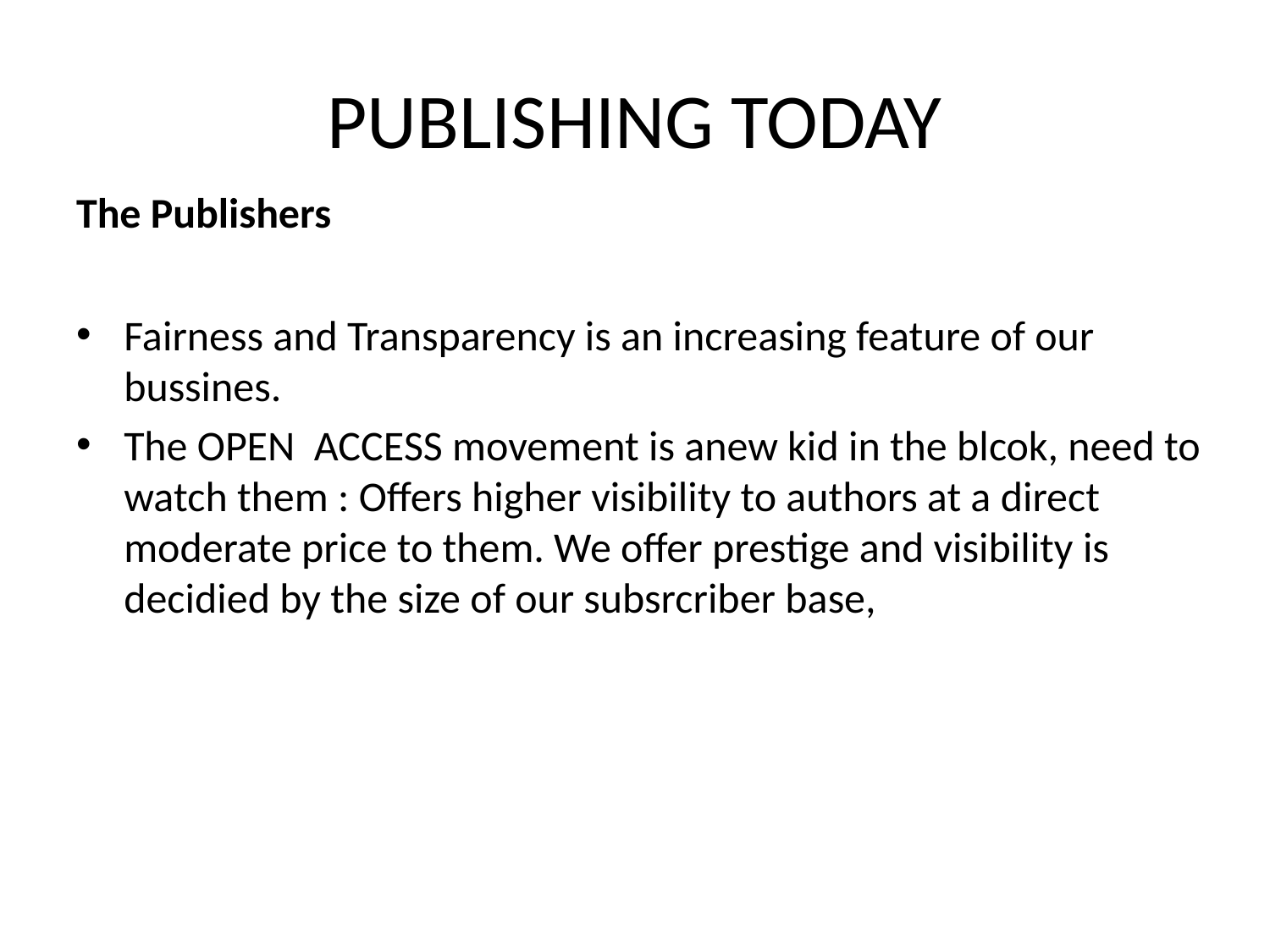

# PUBLISHING TODAY
The Publishers

Fairness and Transparency is an increasing feature of our bussines.
The OPEN  ACCESS movement is anew kid in the blcok, need to watch them : Offers higher visibility to authors at a direct moderate price to them. We offer prestige and visibility is  decidied by the size of our subsrcriber base,